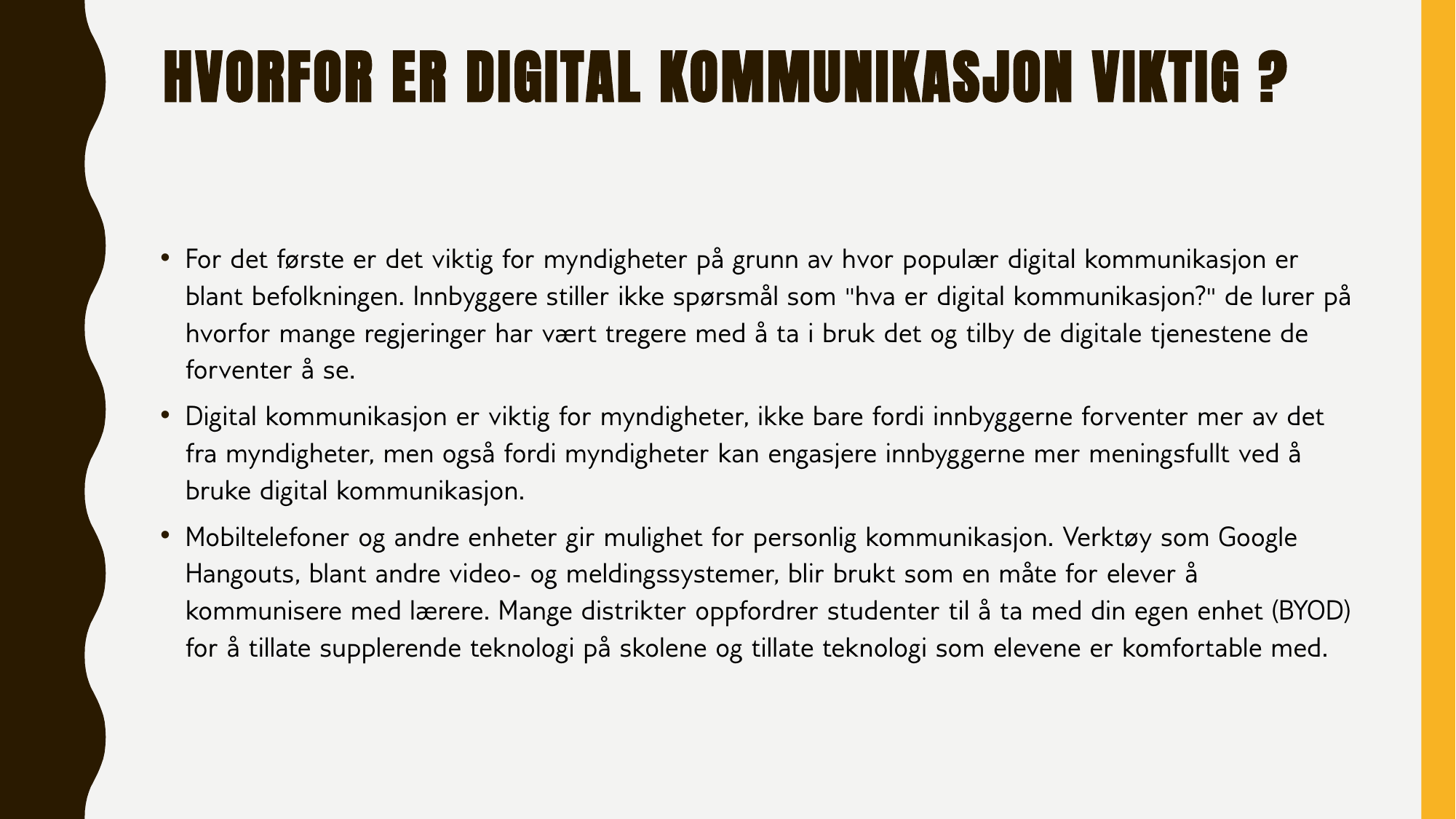

# Hvorfor er digital kommunikasjon viktig ?
For det første er det viktig for myndigheter på grunn av hvor populær digital kommunikasjon er blant befolkningen. Innbyggere stiller ikke spørsmål som "hva er digital kommunikasjon?" de lurer på hvorfor mange regjeringer har vært tregere med å ta i bruk det og tilby de digitale tjenestene de forventer å se.
Digital kommunikasjon er viktig for myndigheter, ikke bare fordi innbyggerne forventer mer av det fra myndigheter, men også fordi myndigheter kan engasjere innbyggerne mer meningsfullt ved å bruke digital kommunikasjon.
Mobiltelefoner og andre enheter gir mulighet for personlig kommunikasjon. Verktøy som Google Hangouts, blant andre video- og meldingssystemer, blir brukt som en måte for elever å kommunisere med lærere. Mange distrikter oppfordrer studenter til å ta med din egen enhet (BYOD) for å tillate supplerende teknologi på skolene og tillate teknologi som elevene er komfortable med.